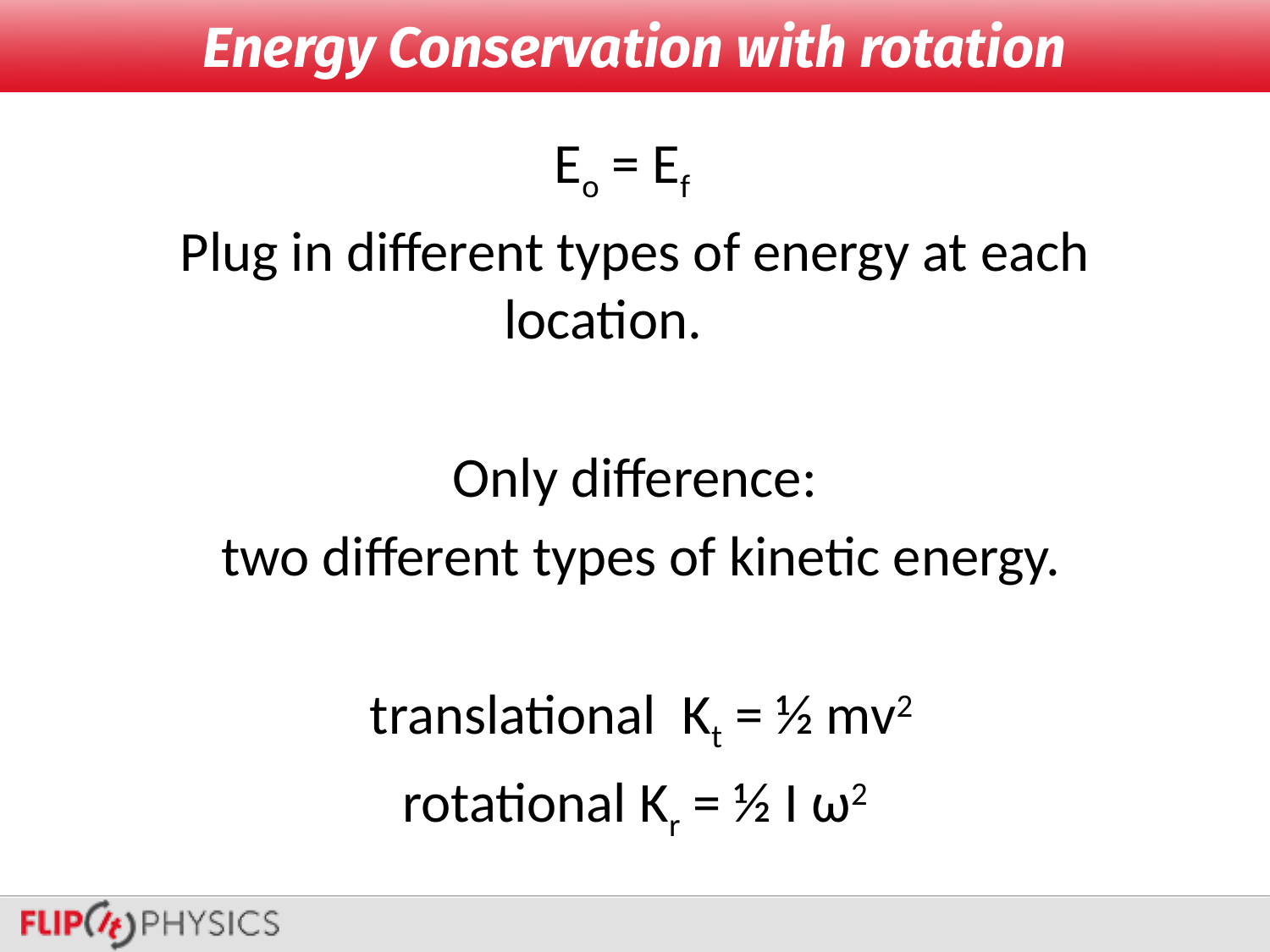

# Energy Conservation with rotation
Eo = Ef
Plug in different types of energy at each location.

Only difference:
 two different types of kinetic energy.

 translational  Kt = ½ mv2
 rotational Kr = ½ I ω2